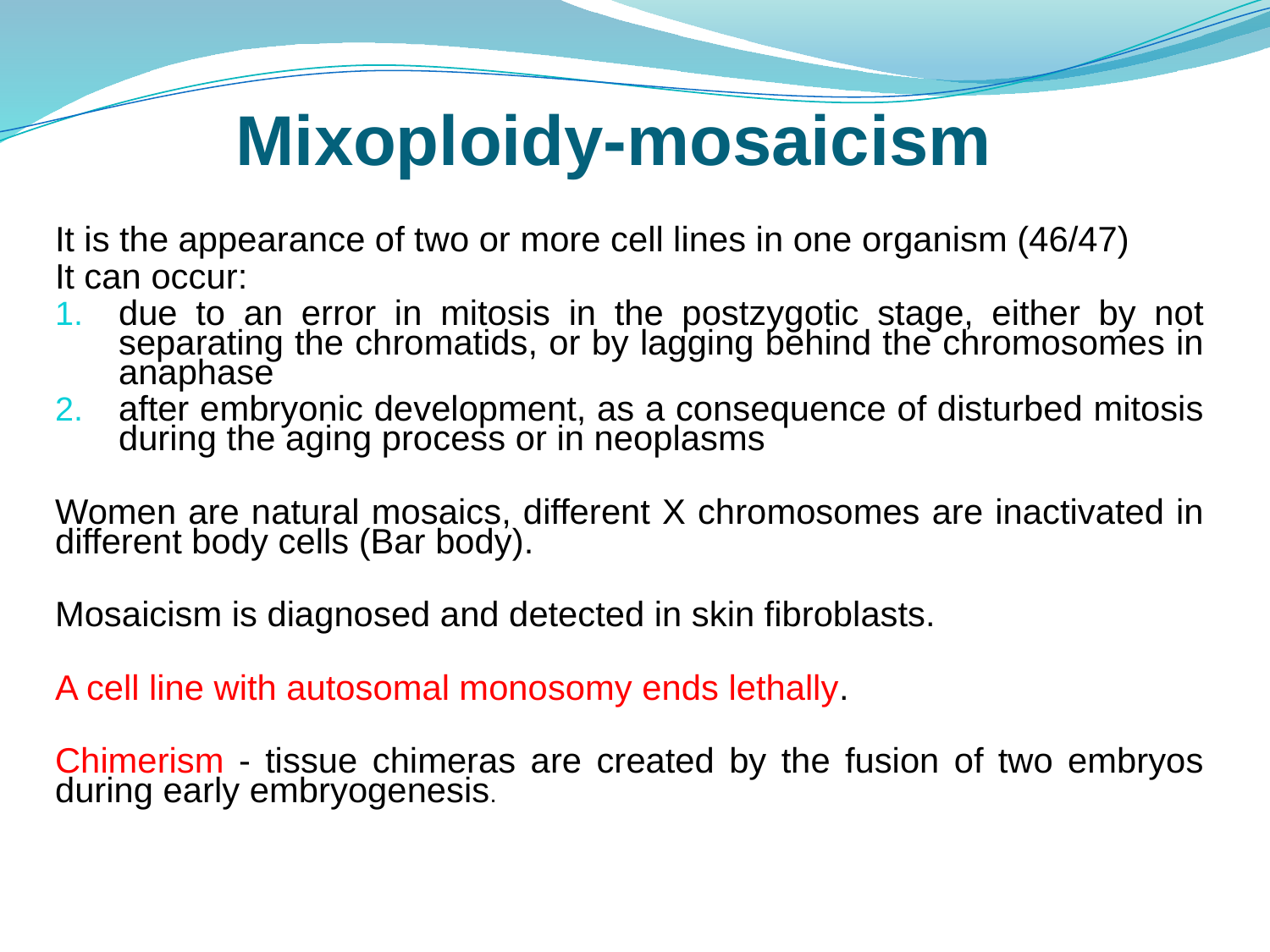

# Mixoploidy-mosaicism
It is the appearance of two or more cell lines in one organism (46/47)
It can occur:
due to an error in mitosis in the postzygotic stage, either by not separating the chromatids, or by lagging behind the chromosomes in anaphase
after embryonic development, as a consequence of disturbed mitosis during the aging process or in neoplasms

Women are natural mosaics, different X chromosomes are inactivated in different body cells (Bar body).

Mosaicism is diagnosed and detected in skin fibroblasts.

A cell line with autosomal monosomy ends lethally.

Chimerism - tissue chimeras are created by the fusion of two embryos during early embryogenesis.